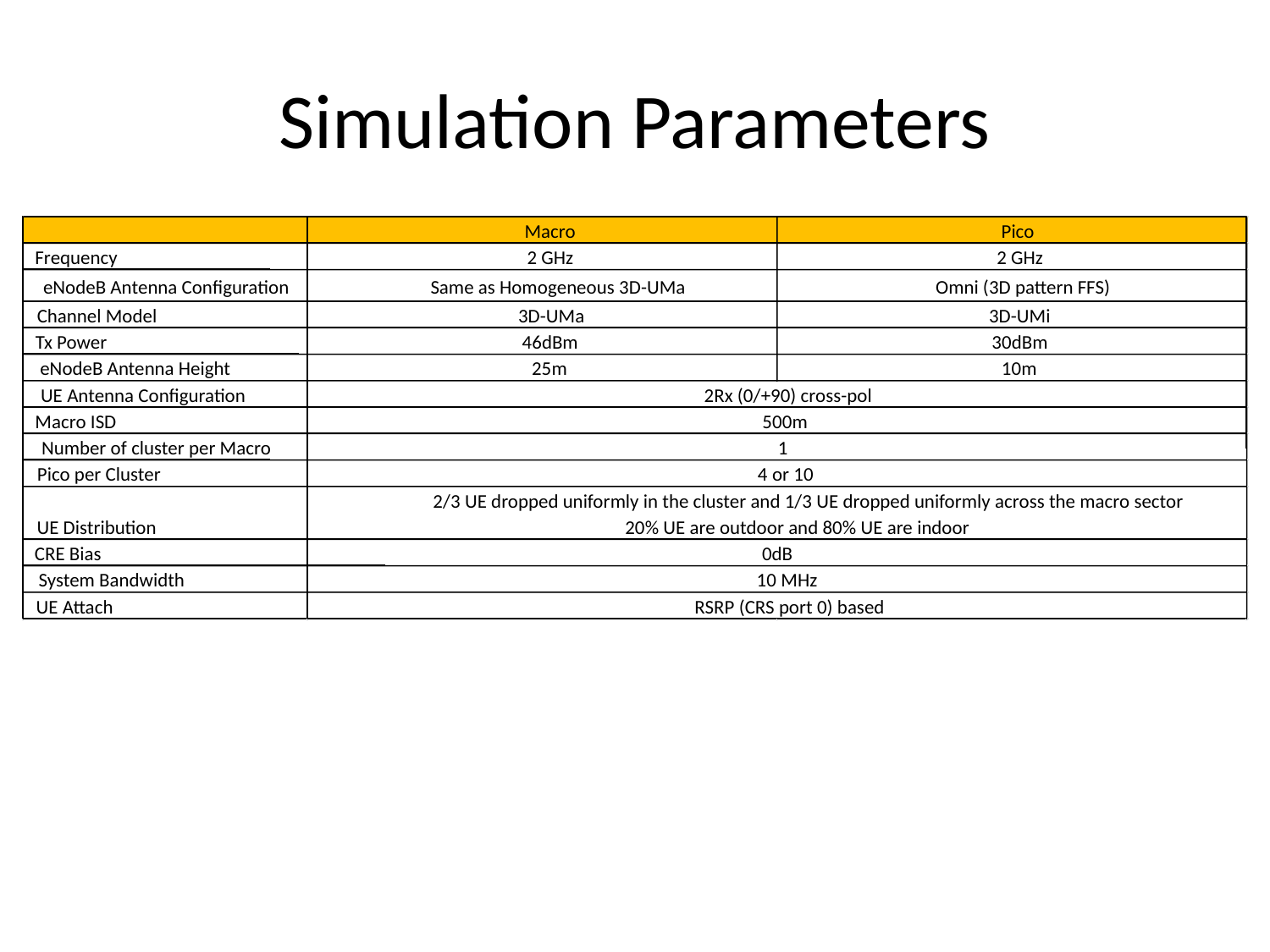

# Simulation Parameters

Macro
Pico

Frequency
2 GHz
2 GHz

eNodeB Antenna Configuration
Same as Homogeneous 3D-UMa
Omni (3D pattern FFS)

Channel Model
3D-UMa
3D-UMi

Tx Power
46dBm
30dBm

eNodeB Antenna Height
25m
10m

UE Antenna Configuration
2Rx (0/+90) cross-pol

Macro ISD
500m

Number of cluster per Macro
1

Pico per Cluster
4 or 10

2/3 UE dropped uniformly in the cluster and 1/3 UE dropped uniformly across the macro sector
UE Distribution
20% UE are outdoor and 80% UE are indoor

CRE Bias
0dB

System Bandwidth
10 MHz

UE Attach
RSRP (CRS port 0) based